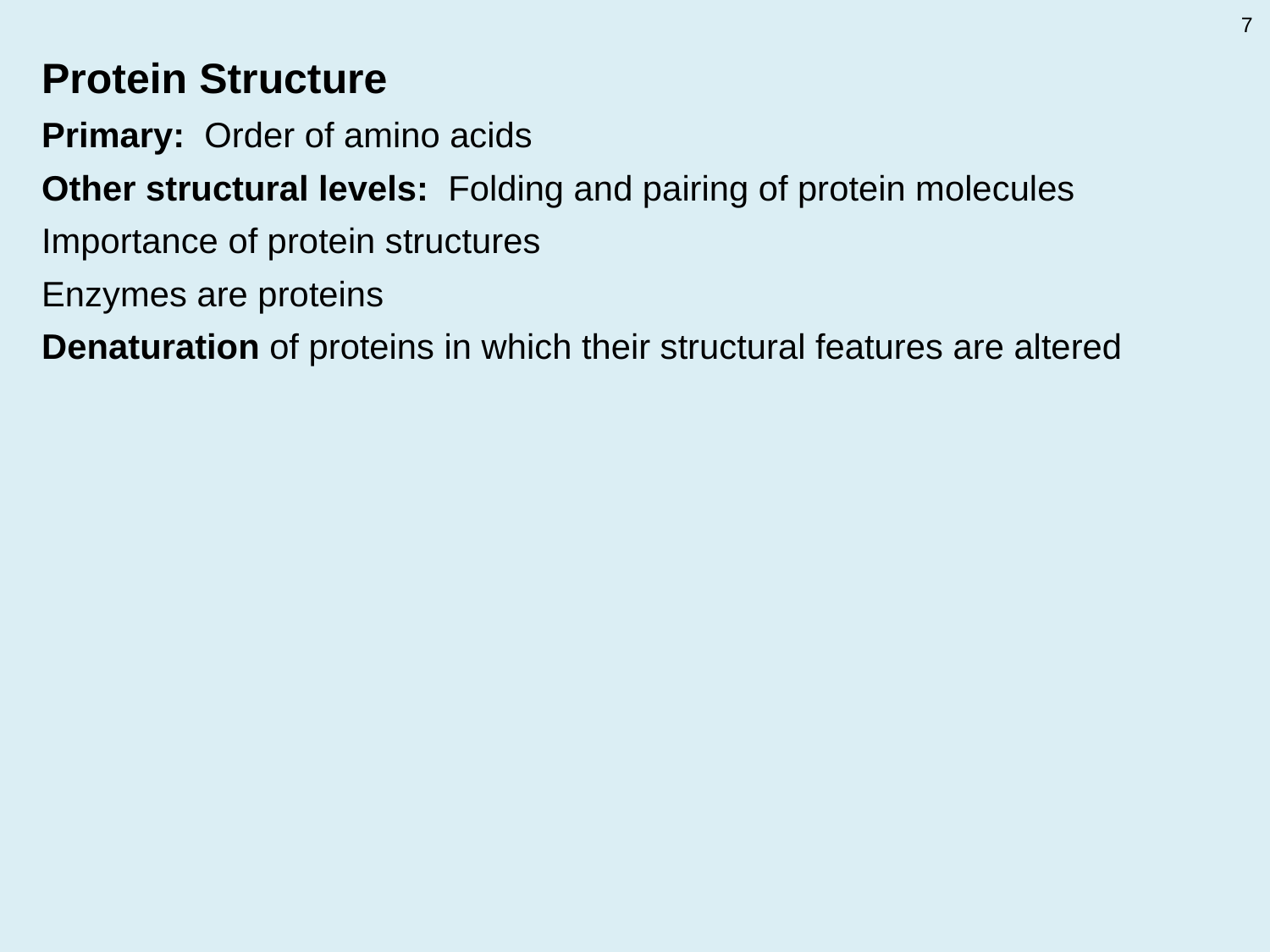

7
Protein Structure
Primary:  Order of amino acids
Other structural levels:  Folding and pairing of protein molecules
Importance of protein structures
Enzymes are proteins
Denaturation of proteins in which their structural features are altered